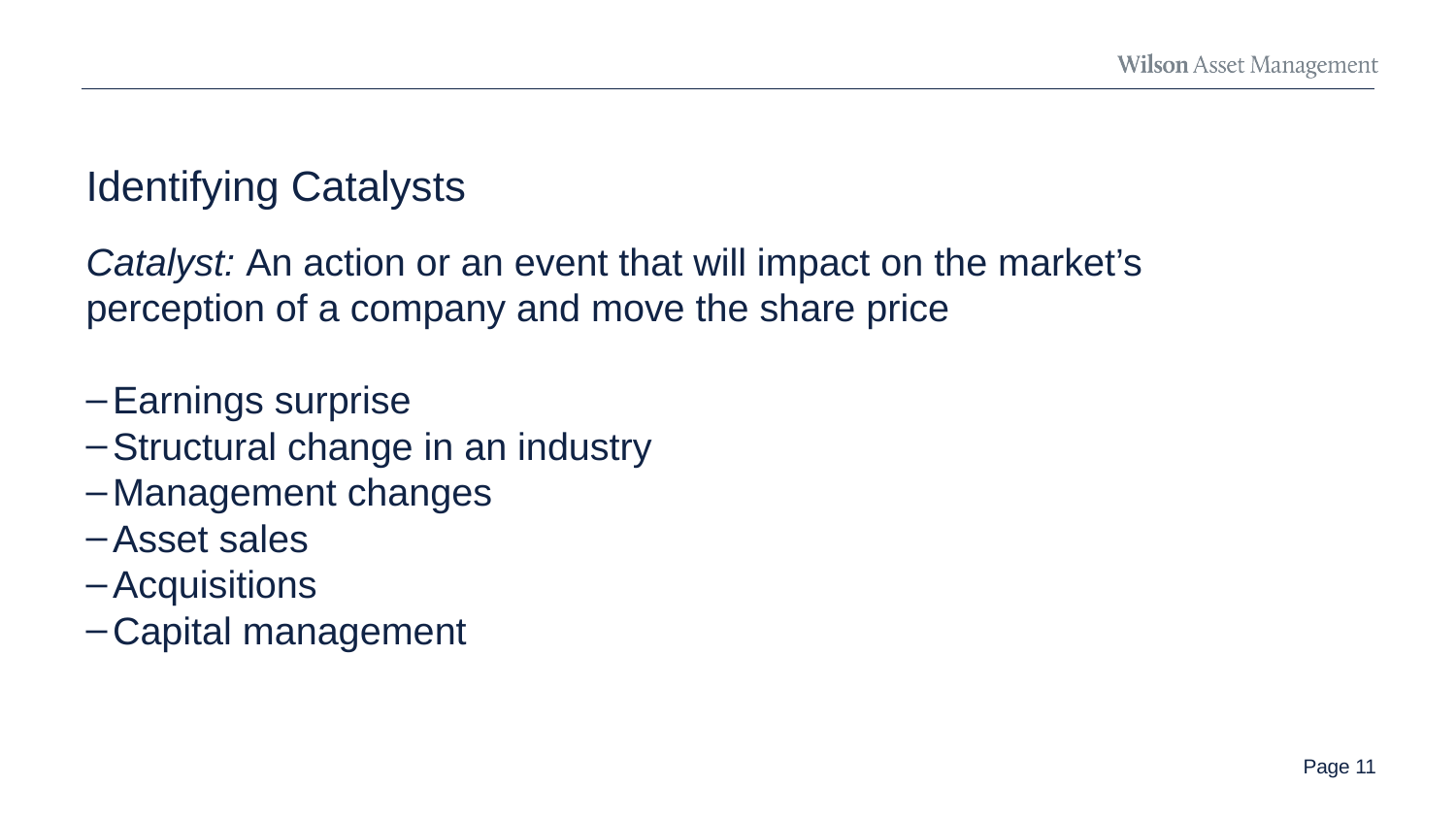

# Identifying Catalysts
Catalyst: An action or an event that will impact on the market’s perception of a company and move the share price

Earnings surprise
Structural change in an industry
Management changes
Asset sales
Acquisitions
Capital management